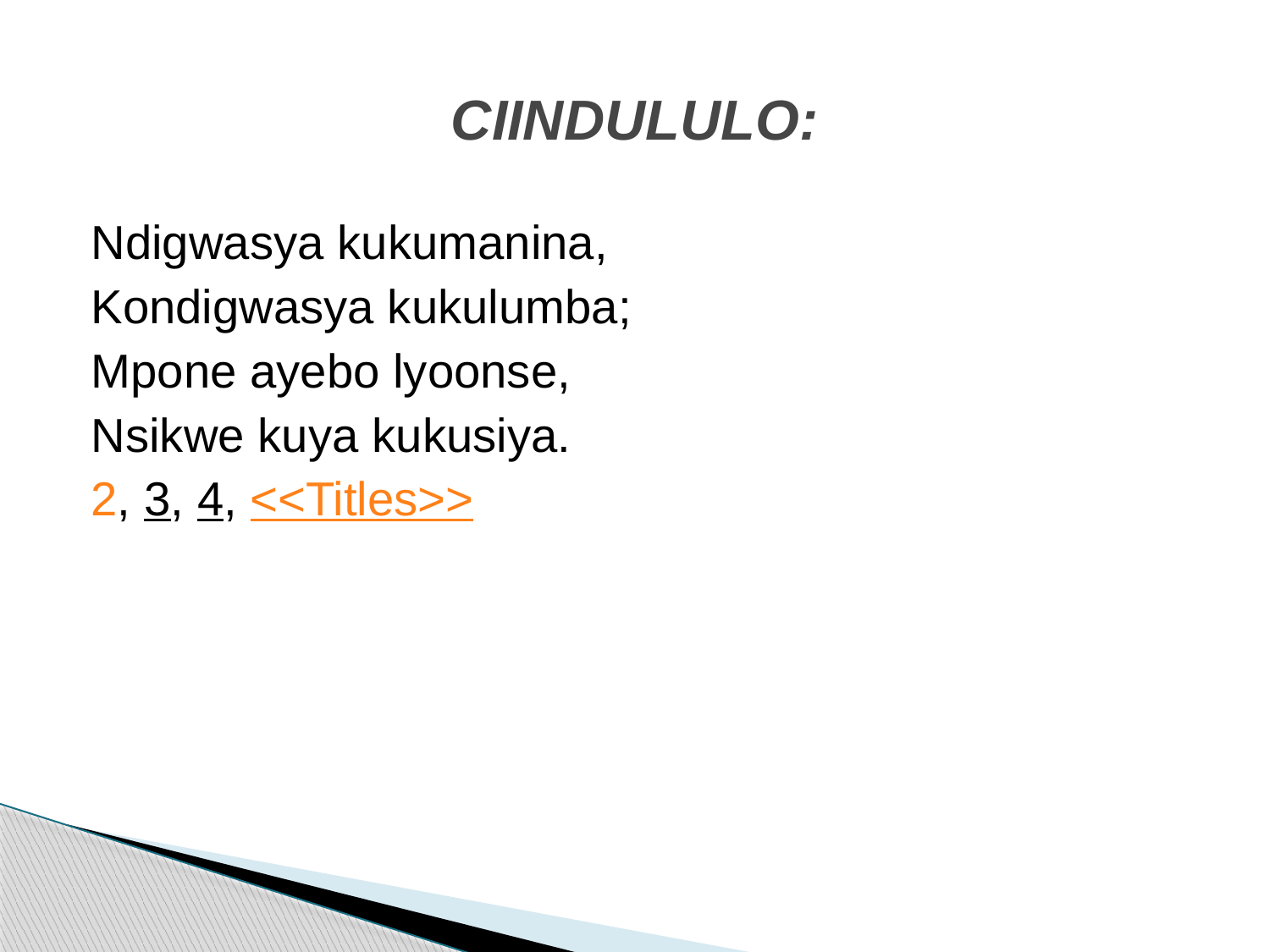

# CIINDULULO:
Ndigwasya kukumanina,
Kondigwasya kukulumba;
Mpone ayebo lyoonse,
Nsikwe kuya kukusiya.
2, 3, 4, <<Titles>>